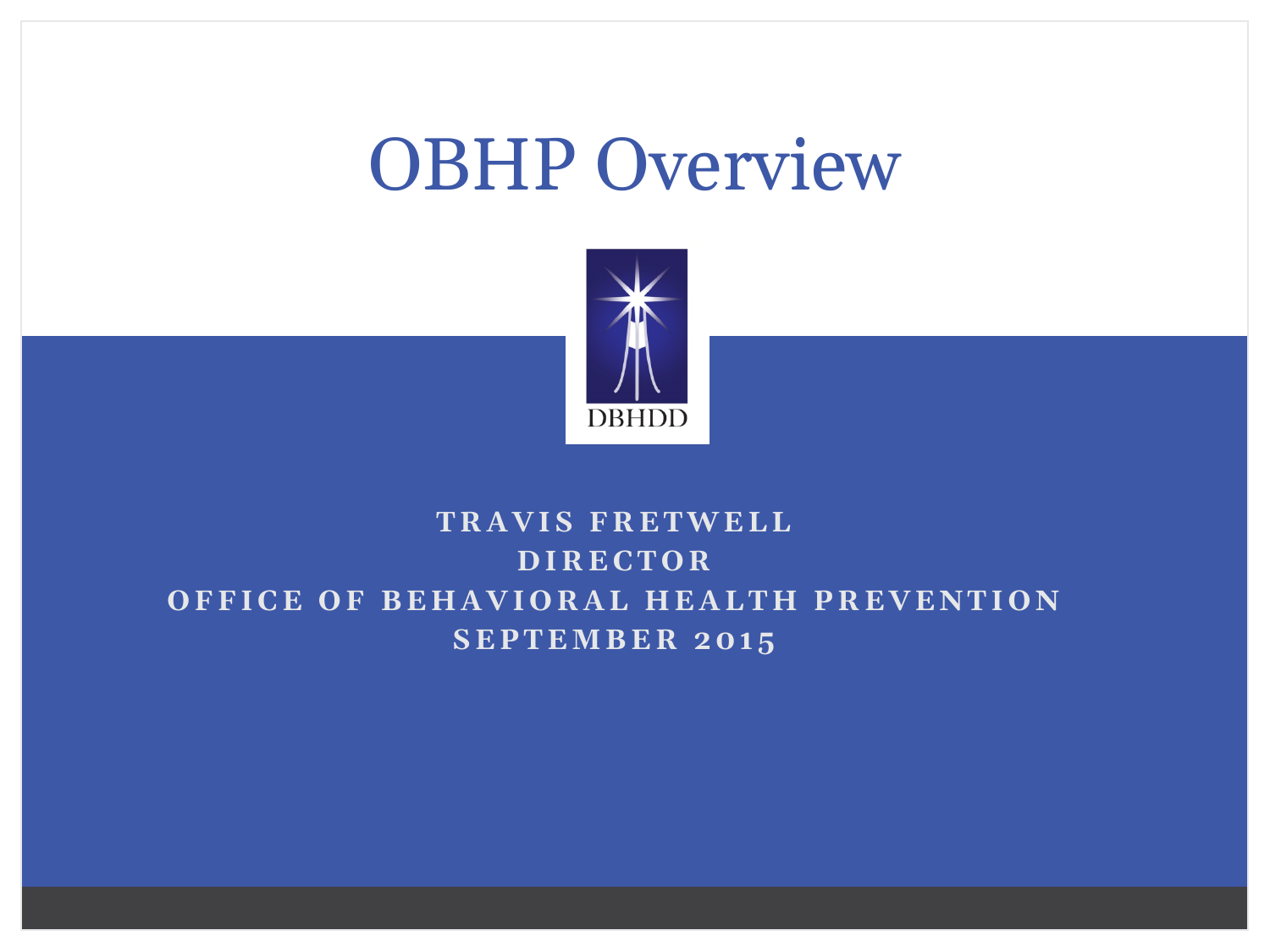

# OBHP Overview
Travis fretwell
director
Office of Behavioral Health Prevention
September 2015